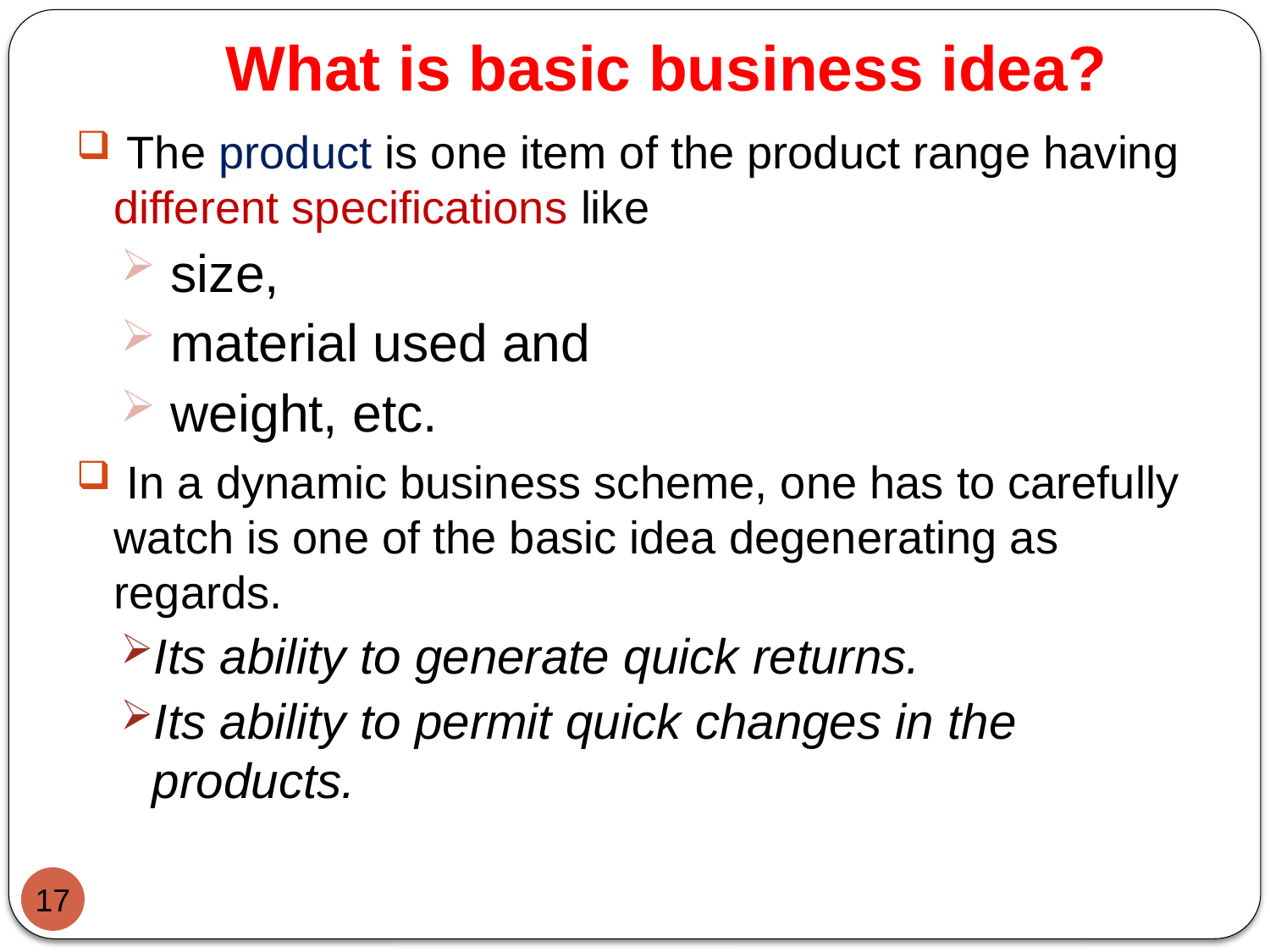

# What is basic business idea?
 The product is one item of the product range having different specifications like
 size,
 material used and
 weight, etc.
 In a dynamic business scheme, one has to carefully watch is one of the basic idea degenerating as regards.
Its ability to generate quick returns.
Its ability to permit quick changes in the products.

17